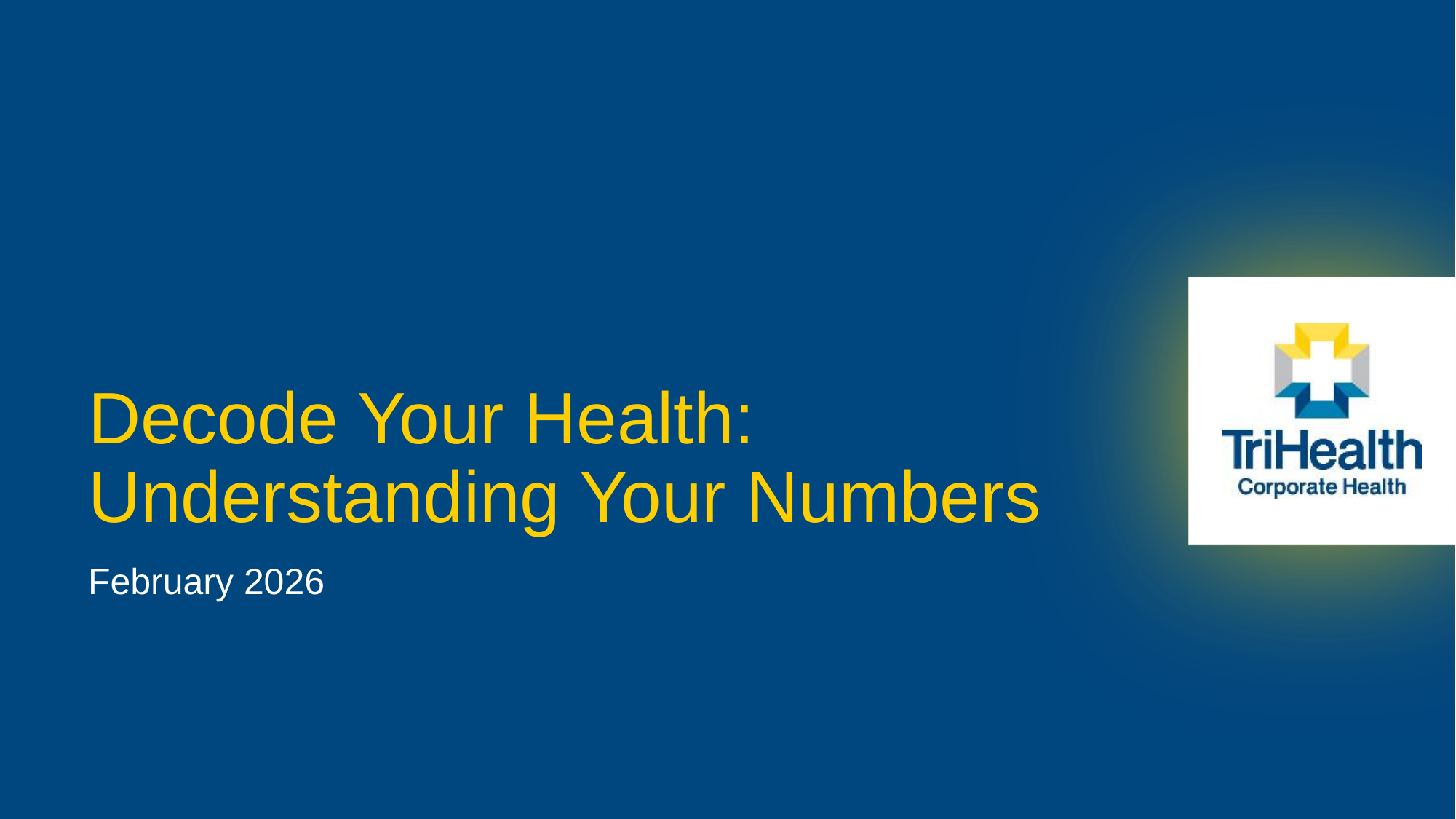

# Decode Your Health: Understanding Your Numbers
February 2026